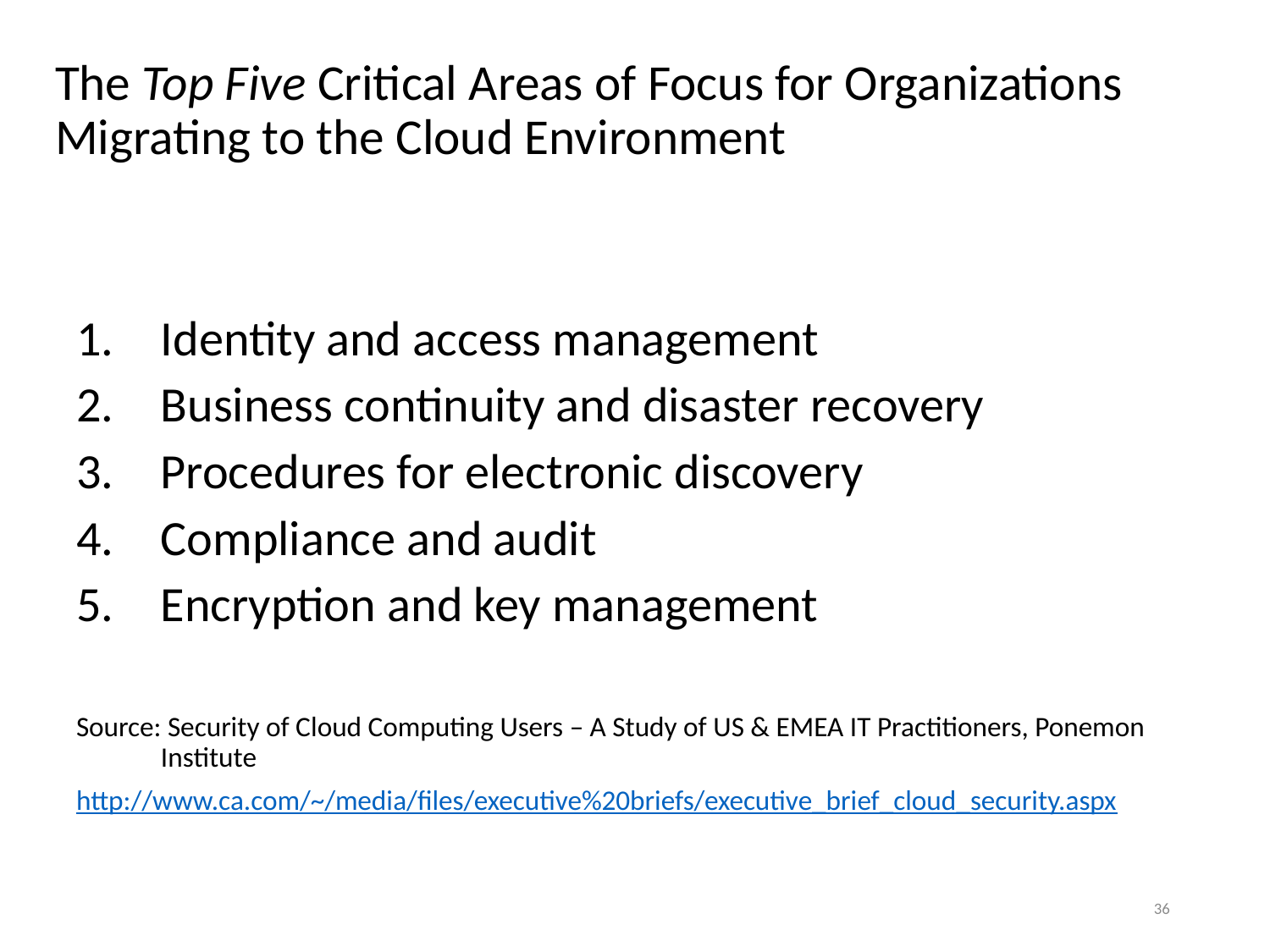

# The Top Five Critical Areas of Focus for Organizations Migrating to the Cloud Environment
Identity and access management
Business continuity and disaster recovery
Procedures for electronic discovery
Compliance and audit
Encryption and key management

Source: Security of Cloud Computing Users – A Study of US & EMEA IT Practitioners, Ponemon Institute
http://www.ca.com/~/media/files/executive%20briefs/executive_brief_cloud_security.aspx

36